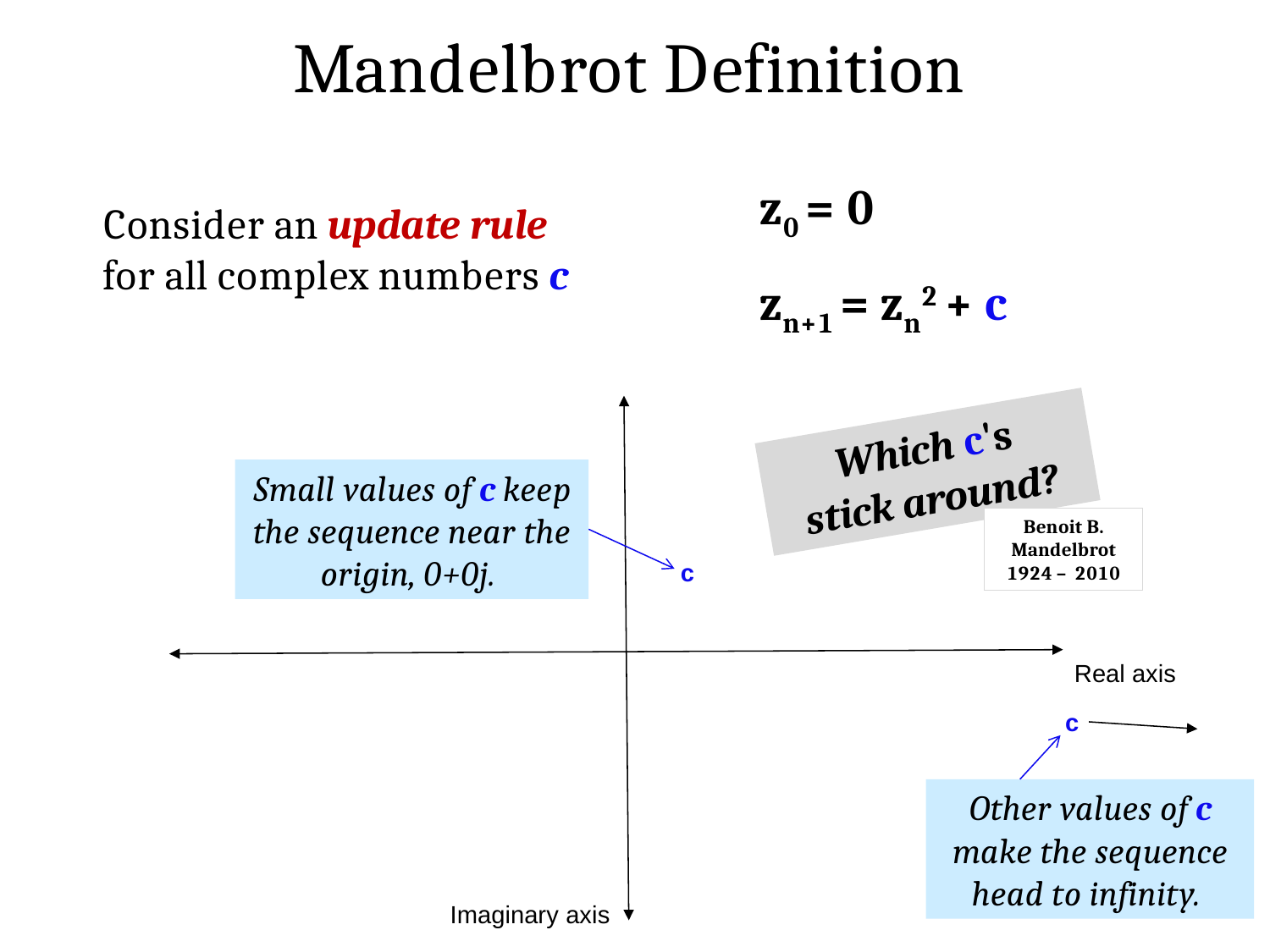

Mandelbrot Definition
z0 = 0
zn+1 = zn2 + c
Consider an update rule for all complex numbers c

Which c's
stick around?
Small values of c keep the sequence near the origin, 0+0j.
Benoit B. Mandelbrot 1924 –  2010
c

Real axis
c

Other values of c make the sequence head to infinity.
Imaginary axis